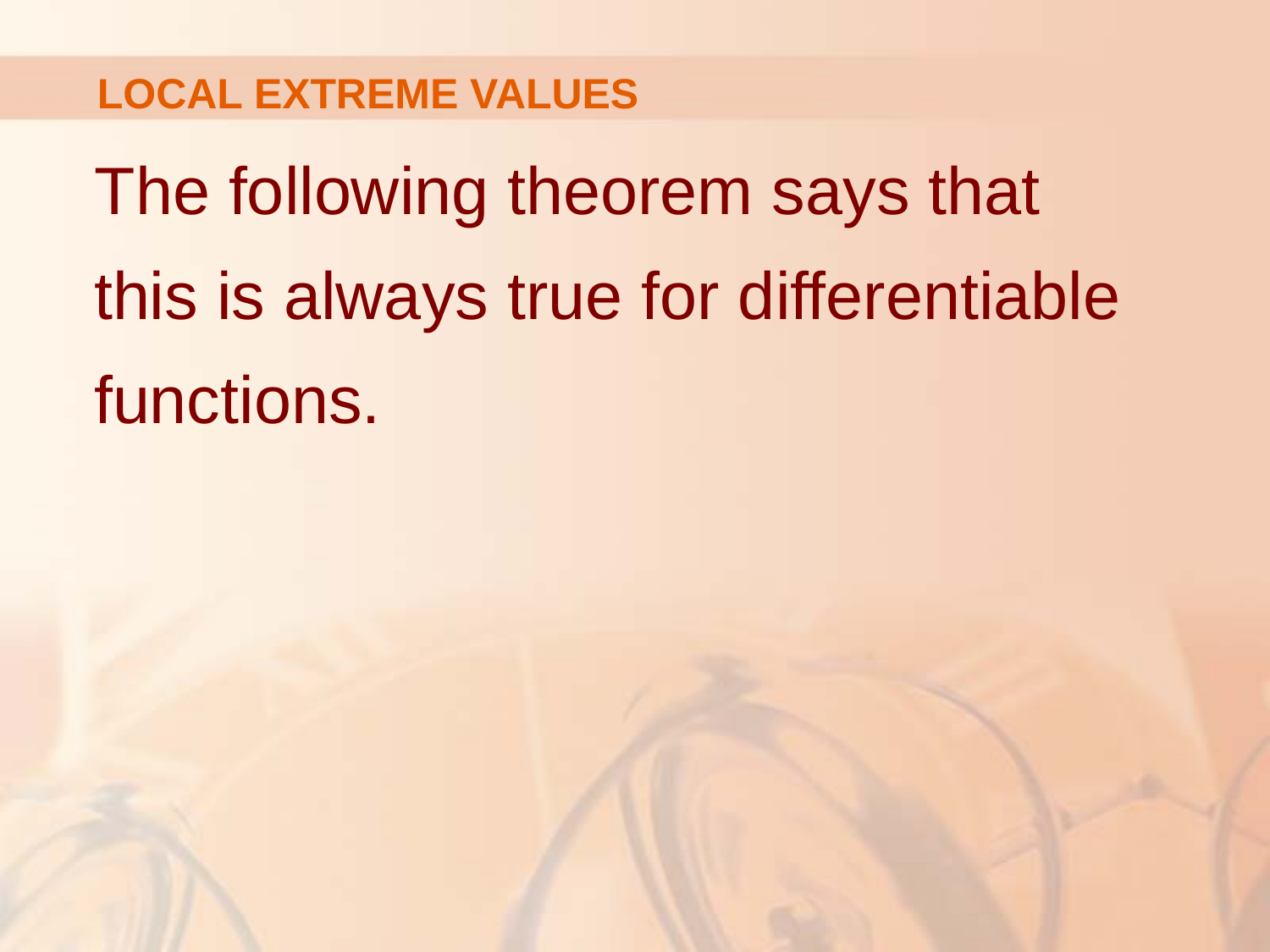

# LOCAL EXTREME VALUES
The following theorem says that
this is always true for differentiable functions.